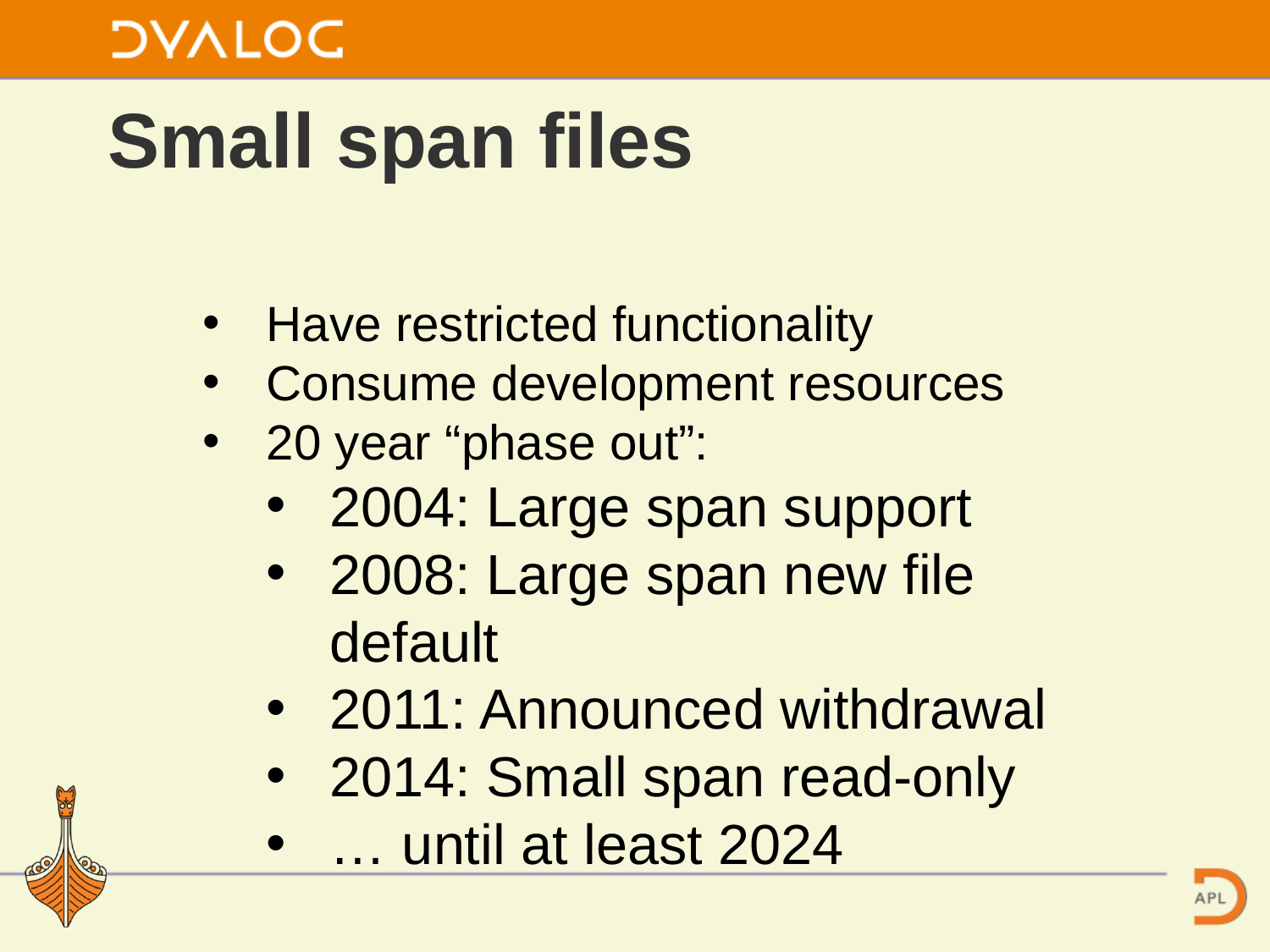

# Small span files
Have restricted functionality
Consume development resources
20 year “phase out”:
2004: Large span support
2008: Large span new file default
2011: Announced withdrawal
2014: Small span read-only
… until at least 2024